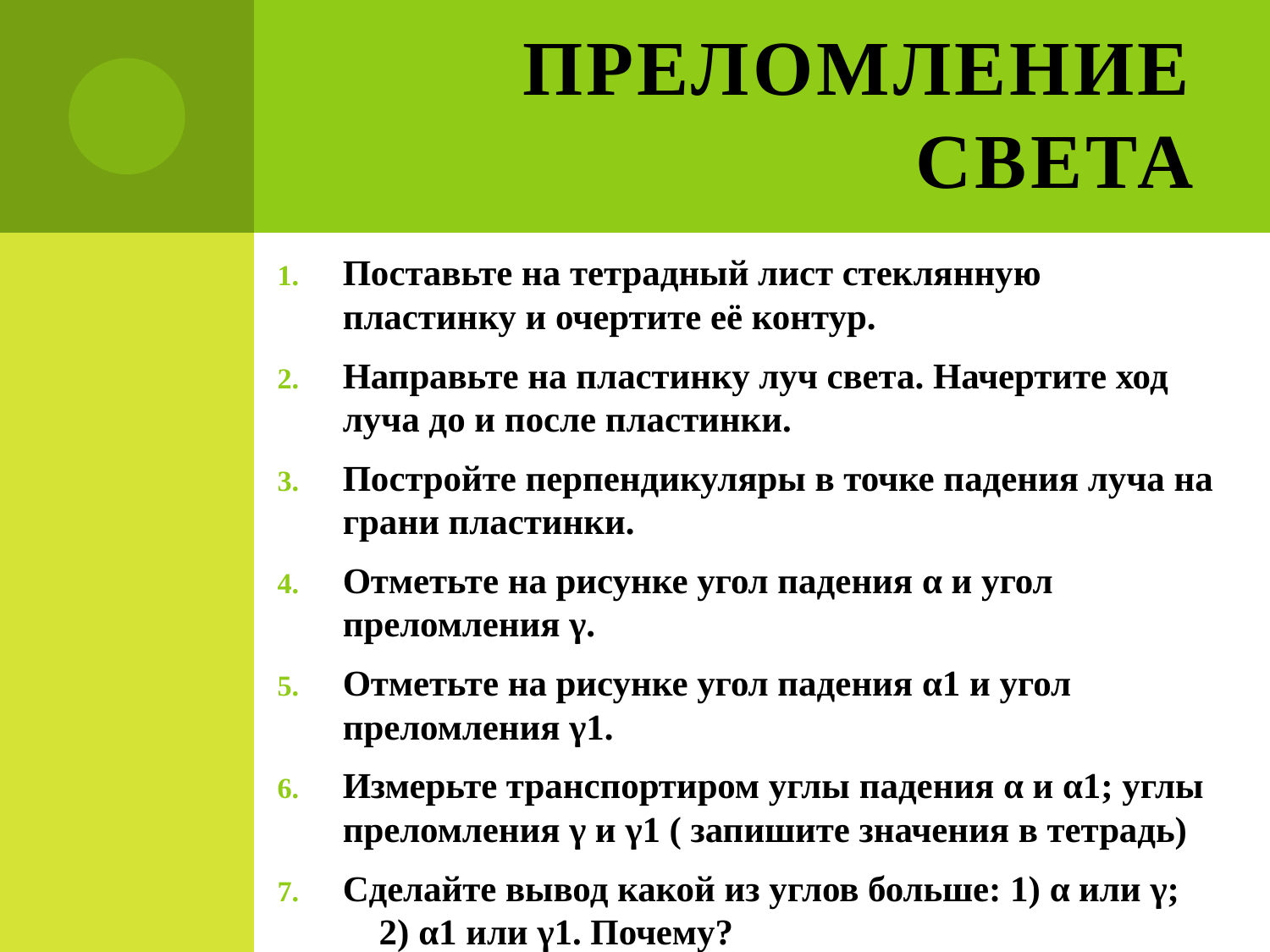

# Преломление света
Поставьте на тетрадный лист стеклянную пластинку и очертите её контур.
Направьте на пластинку луч света. Начертите ход луча до и после пластинки.
Постройте перпендикуляры в точке падения луча на грани пластинки.
Отметьте на рисунке угол падения α и угол преломления γ.
Отметьте на рисунке угол падения α1 и угол преломления γ1.
Измерьте транспортиром углы падения α и α1; углы преломления γ и γ1 ( запишите значения в тетрадь)
Сделайте вывод какой из углов больше: 1) α или γ;        2) α1 или γ1. Почему?